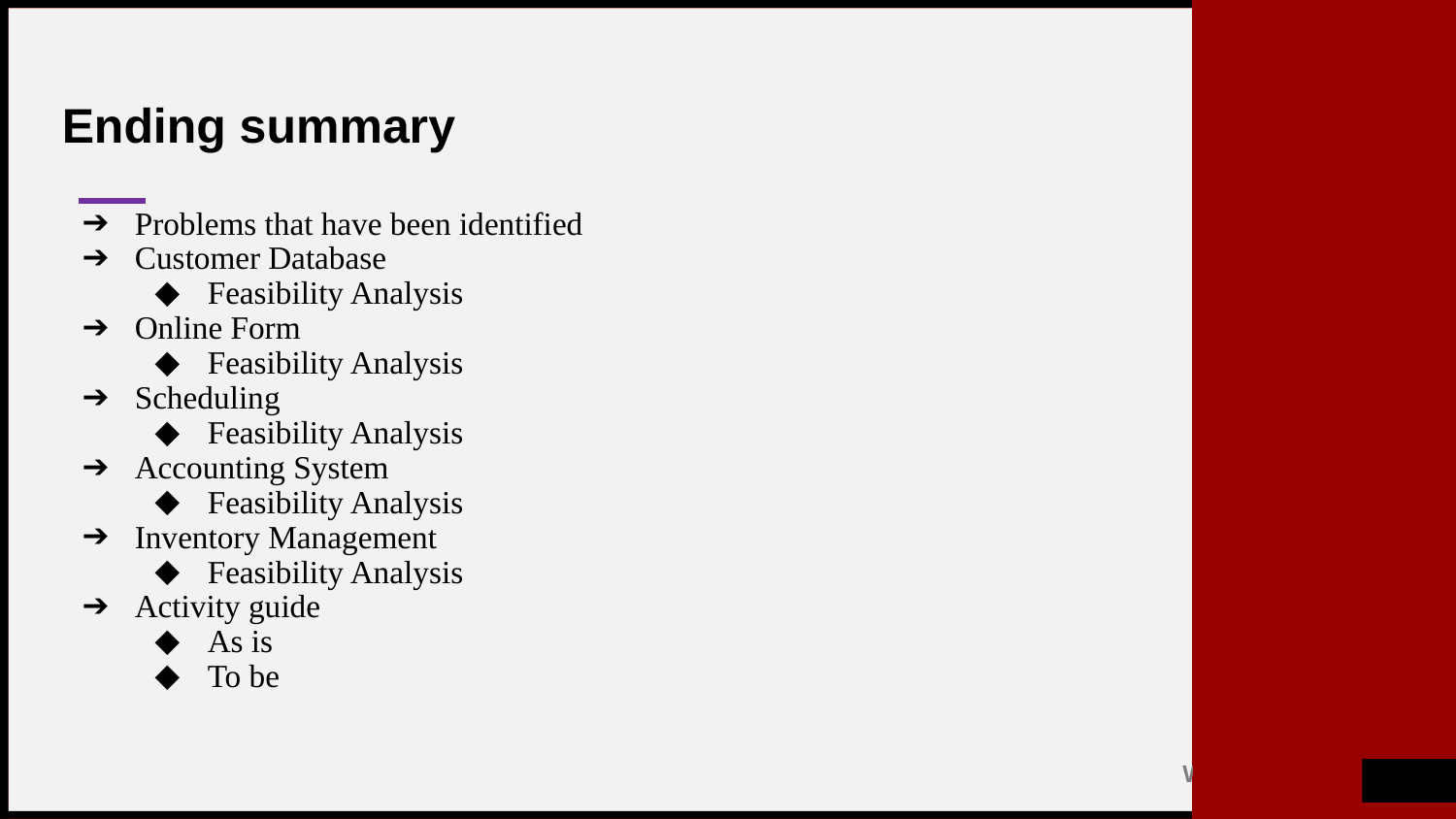

# Ending summary
Problems that have been identified
Customer Database
Feasibility Analysis
Online Form
Feasibility Analysis
Scheduling
Feasibility Analysis
Accounting System
Feasibility Analysis
Inventory Management
Feasibility Analysis
Activity guide
As is
To be